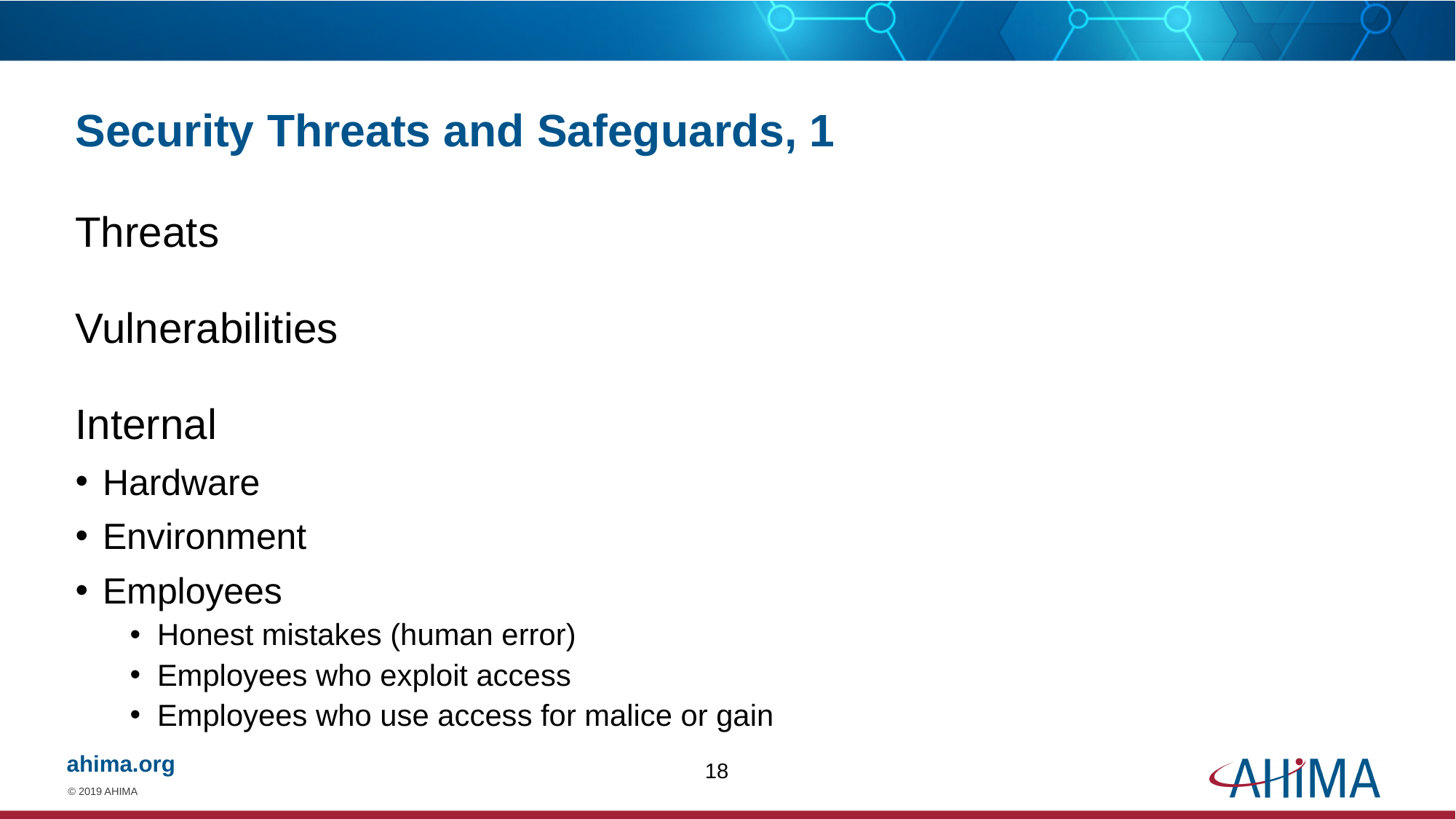

# Security Threats and Safeguards, 1
Threats

Vulnerabilities

Internal
Hardware
Environment
Employees
Honest mistakes (human error)
Employees who exploit access
Employees who use access for malice or gain